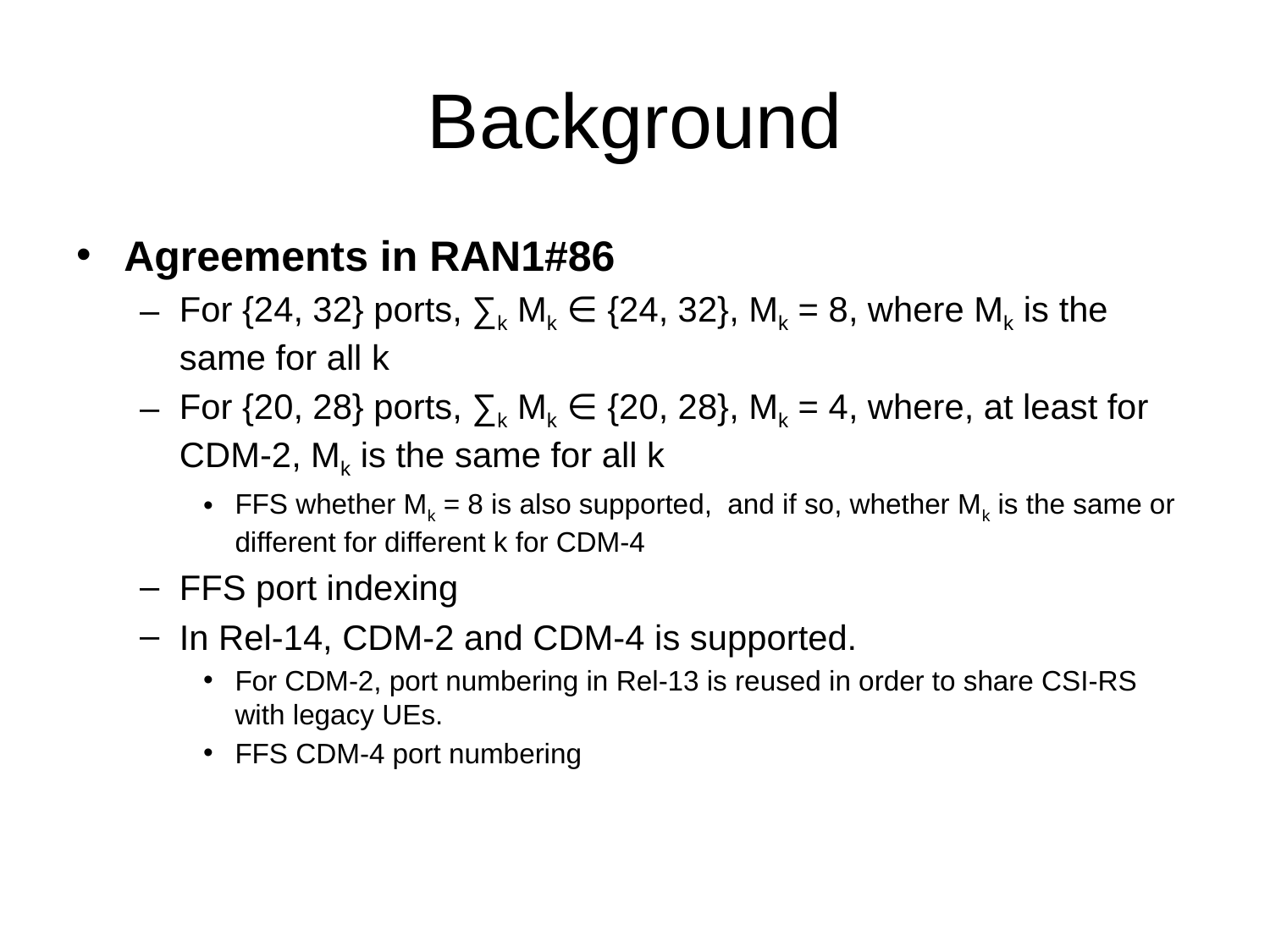

# Background
Agreements in RAN1#86
For {24, 32} ports, ∑k Mk ∈ {24, 32}, Mk = 8, where Mk is the same for all k
For {20, 28} ports, ∑k Mk ∈ {20, 28}, Mk = 4, where, at least for CDM-2, Mk is the same for all k
FFS whether Mk = 8 is also supported,  and if so, whether Mk is the same or different for different k for CDM-4
FFS port indexing
In Rel-14, CDM-2 and CDM-4 is supported.
For CDM-2, port numbering in Rel-13 is reused in order to share CSI-RS with legacy UEs.
FFS CDM-4 port numbering